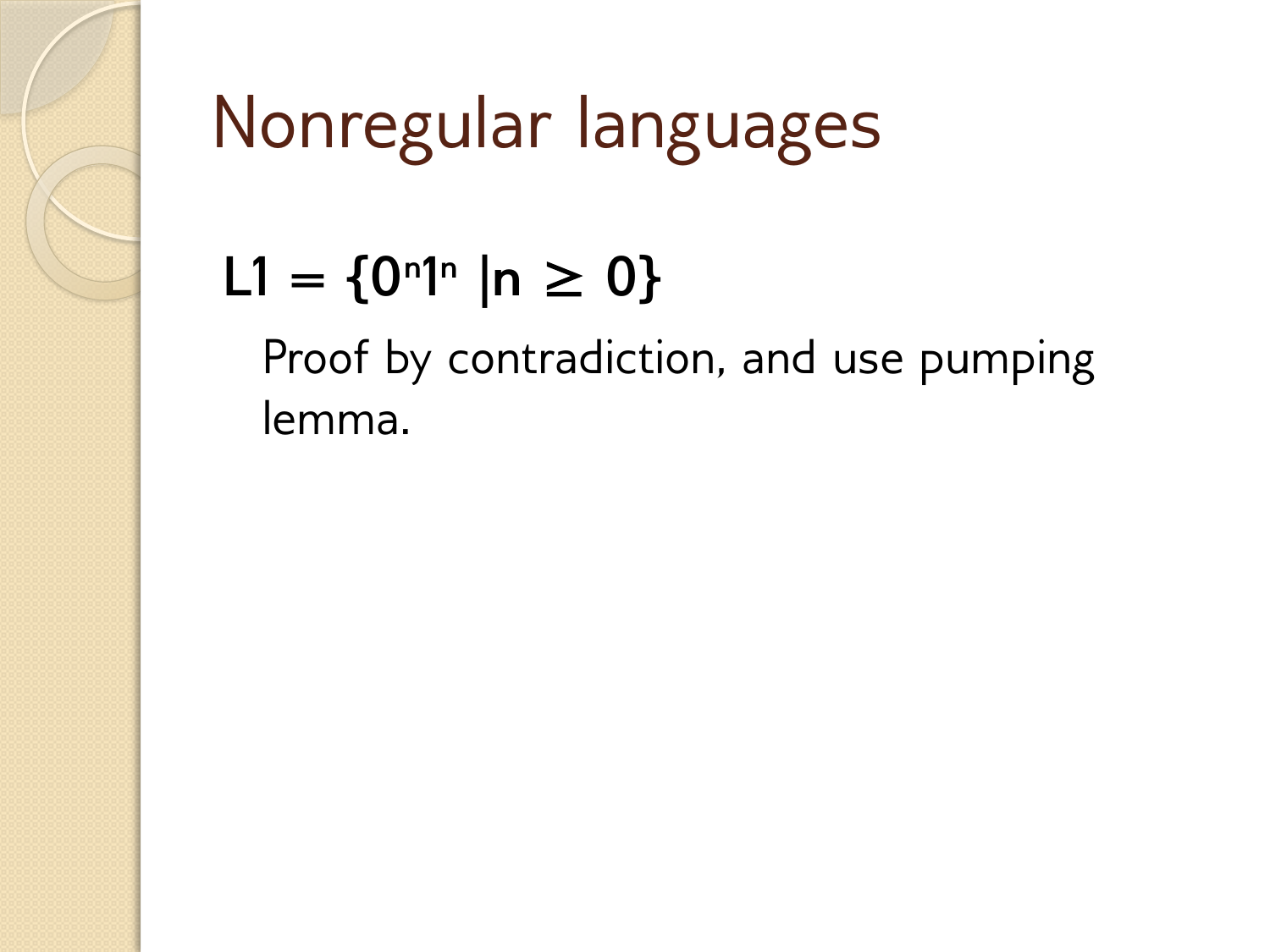

# Nonregular languages
L1 = {0n1n  |n ≥ 0}
	Proof by contradiction, and use pumping lemma.